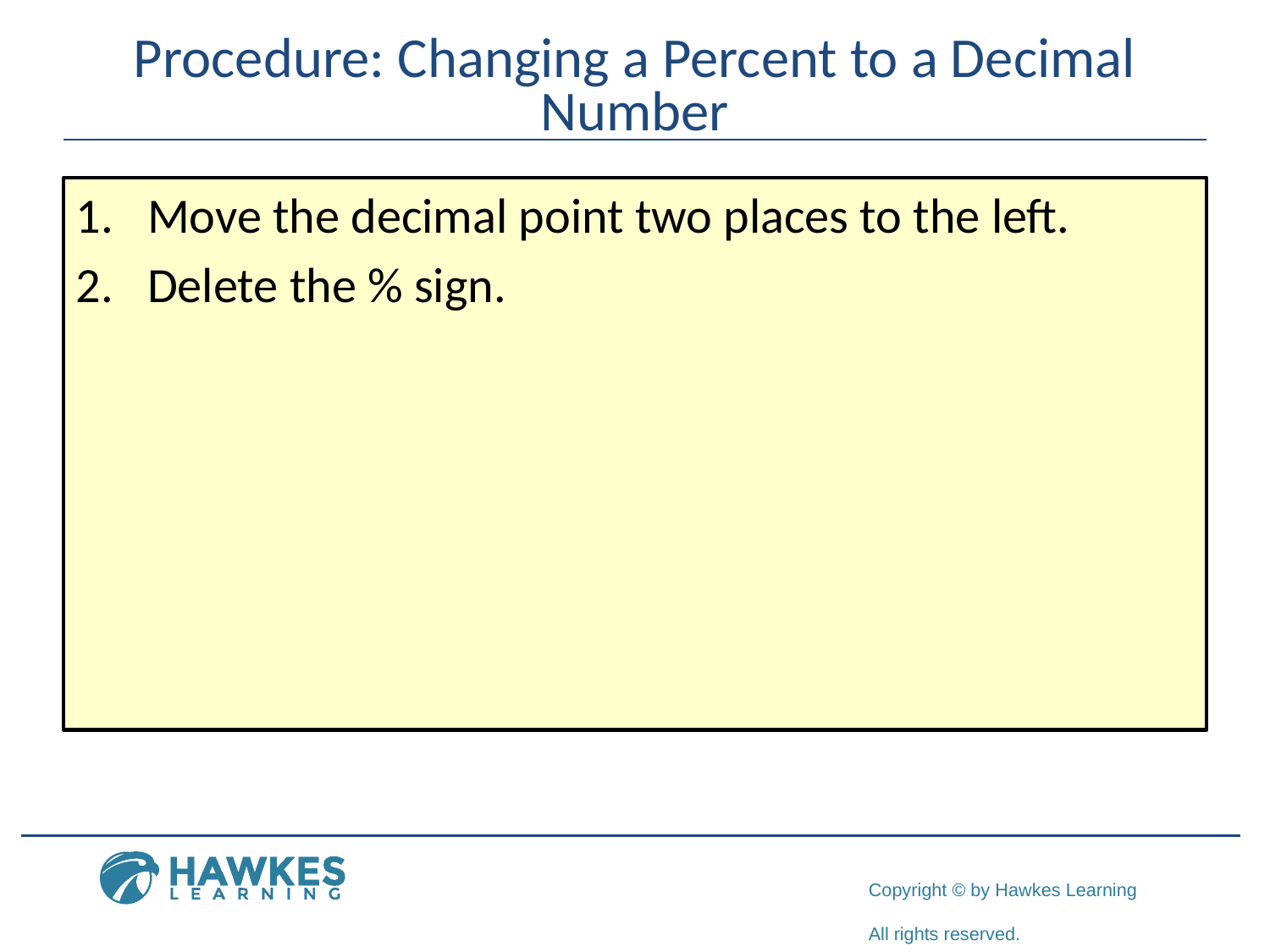

# Procedure: Changing a Percent to a Decimal Number
Move the decimal point two places to the left.
Delete the % sign.